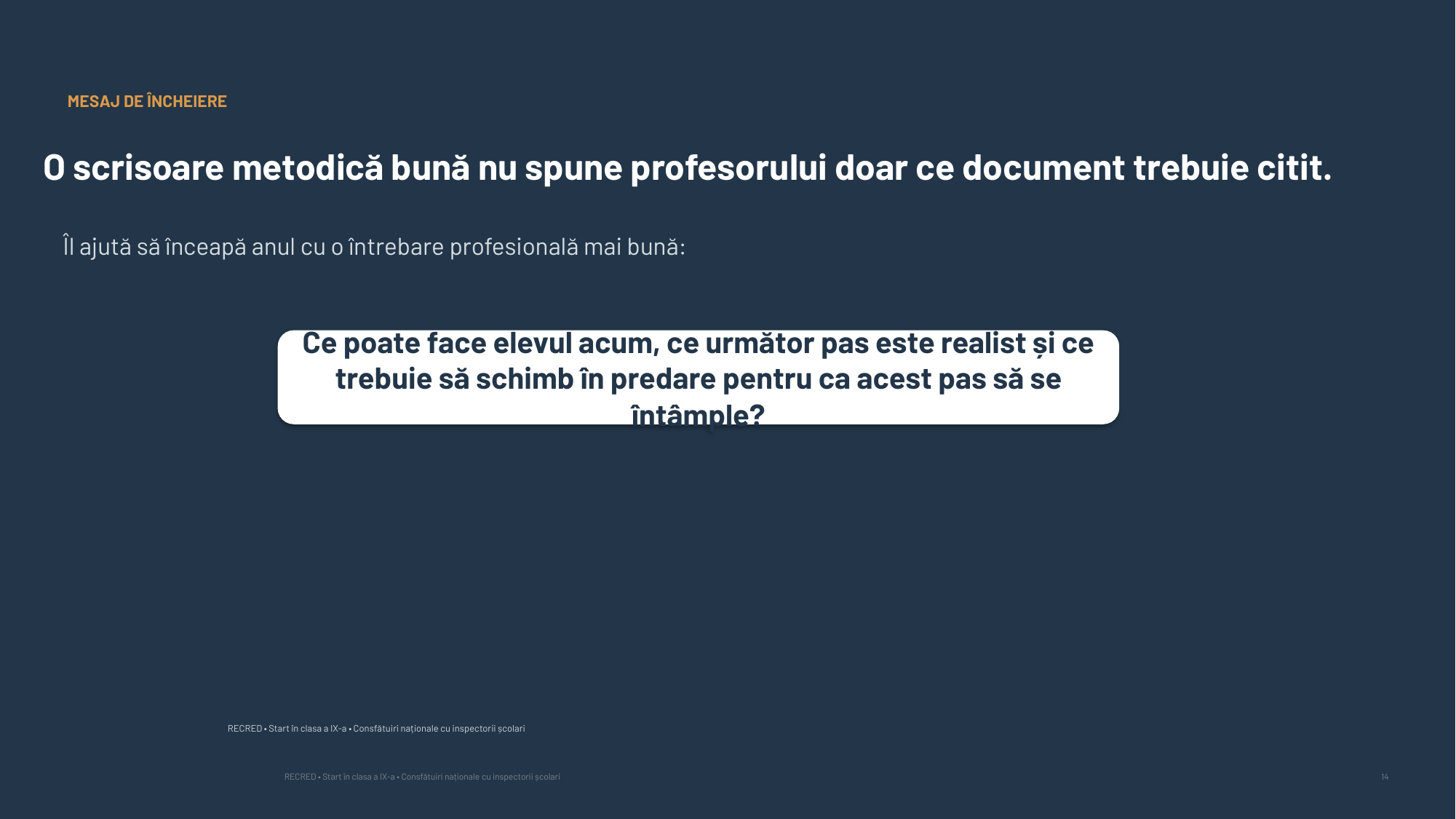

MESAJ DE ÎNCHEIERE
O scrisoare metodică bună nu spune profesorului doar ce document trebuie citit.
Îl ajută să înceapă anul cu o întrebare profesională mai bună:
Ce poate face elevul acum, ce următor pas este realist și ce trebuie să schimb în predare pentru ca acest pas să se întâmple?
RECRED • Start în clasa a IX-a • Consfătuiri naționale cu inspectorii școlari
RECRED • Start în clasa a IX-a • Consfătuiri naționale cu inspectorii școlari
14